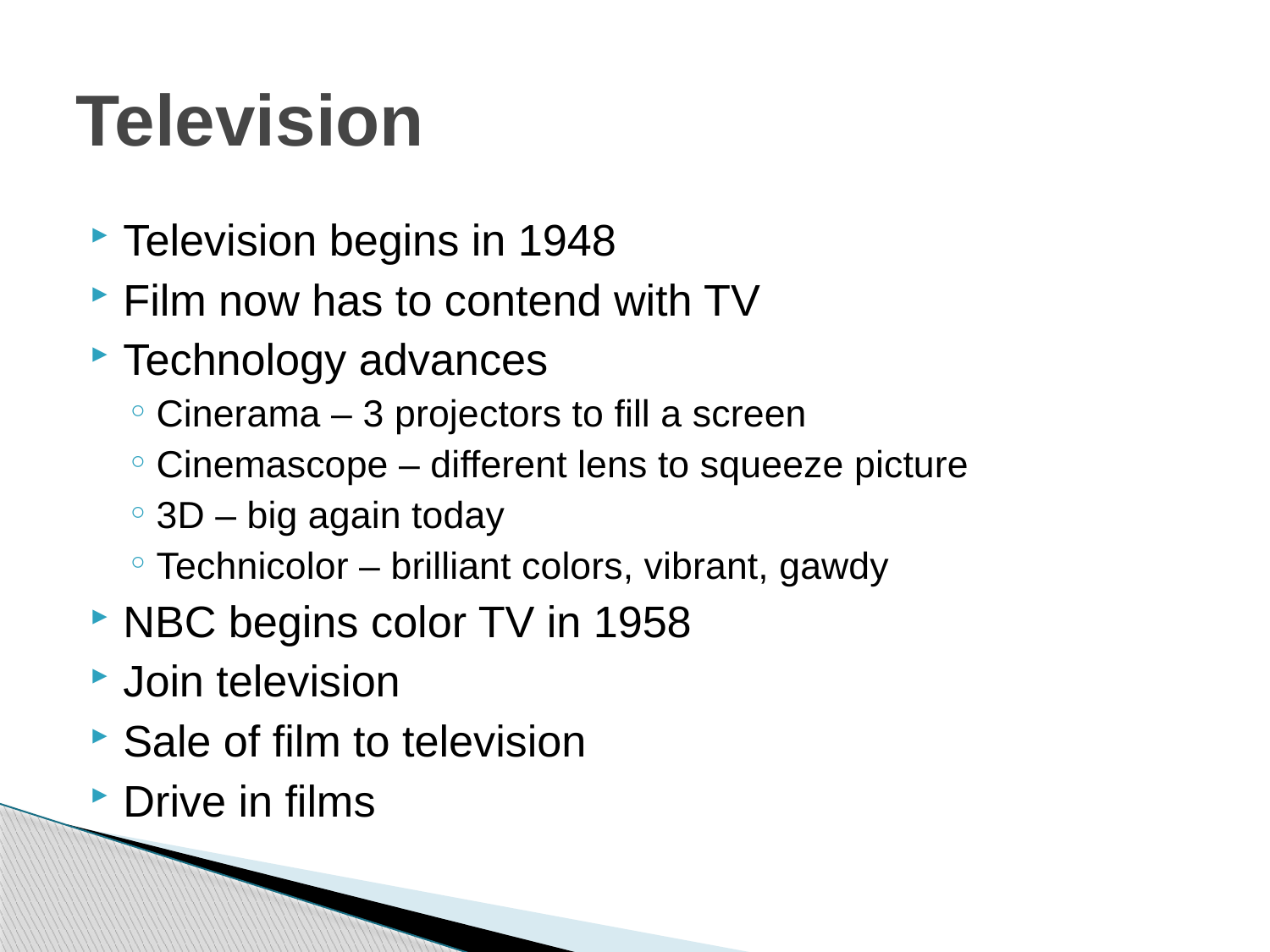

# Television
Television begins in 1948
Film now has to contend with TV
Technology advances
Cinerama – 3 projectors to fill a screen
Cinemascope – different lens to squeeze picture
3D – big again today
Technicolor – brilliant colors, vibrant, gawdy
NBC begins color TV in 1958
Join television
Sale of film to television
Drive in films